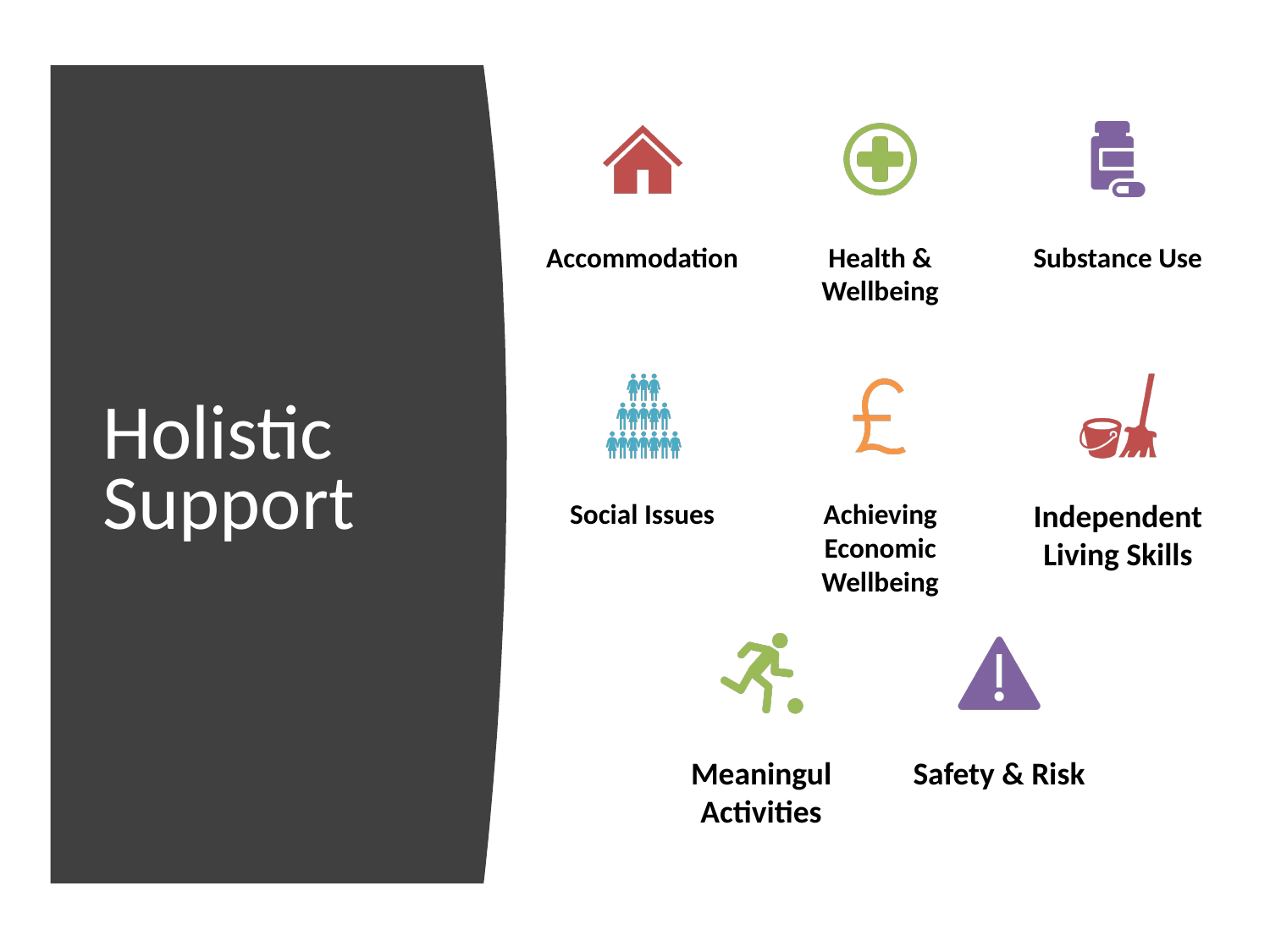

Accommodation
Health & Wellbeing
Substance Use
Social Issues
Achieving Economic Wellbeing
Independent Living Skills
Meaningul Activities
Safety & Risk

# Holistic Support